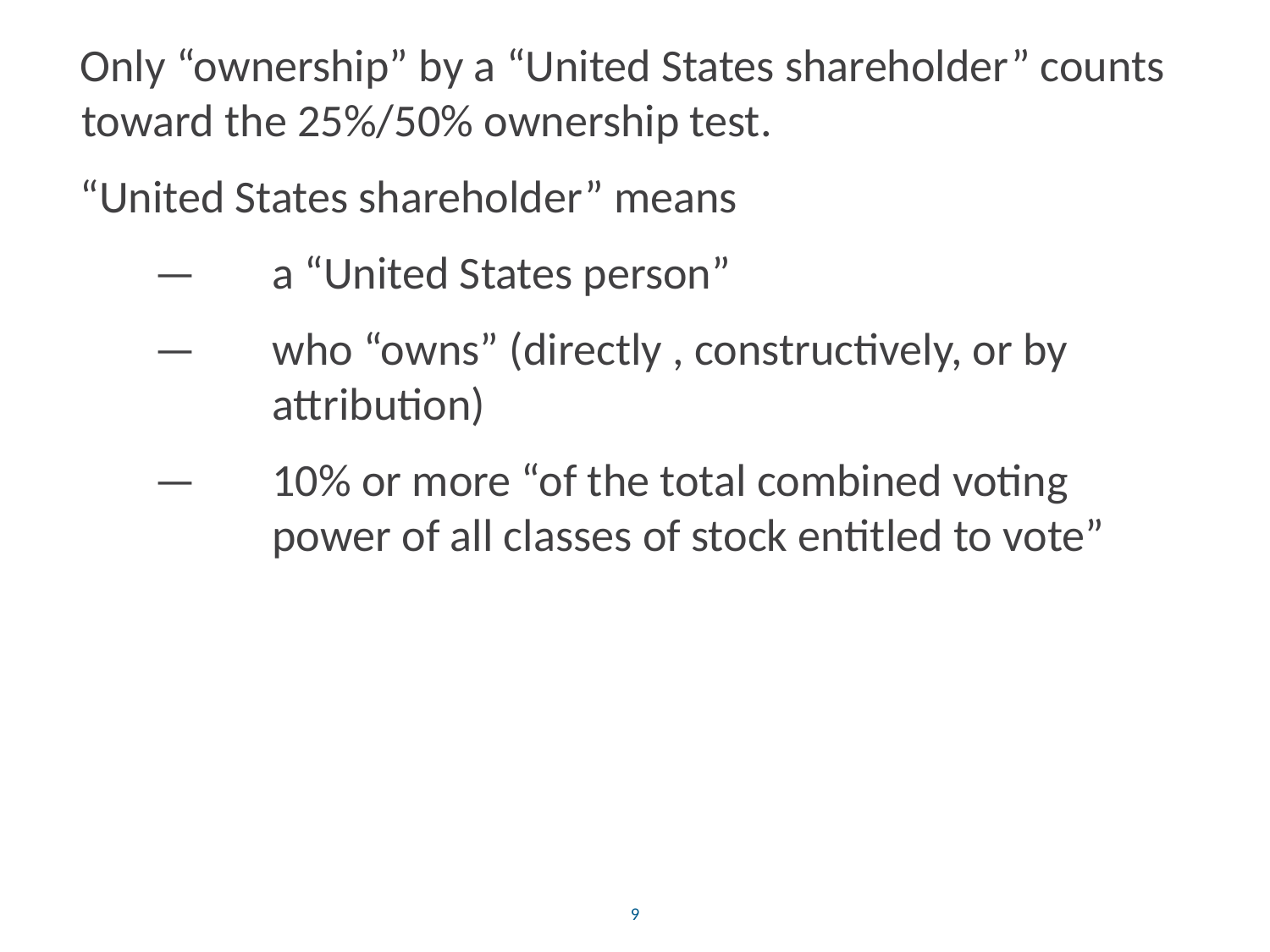

Only “ownership” by a “United States shareholder” counts toward the 25%/50% ownership test.
“United States shareholder” means
 — 	a “United States person”
 — 	who “owns” (directly , constructively, or by attribution)
 —	10% or more “of the total combined voting power of all classes of stock entitled to vote”
9